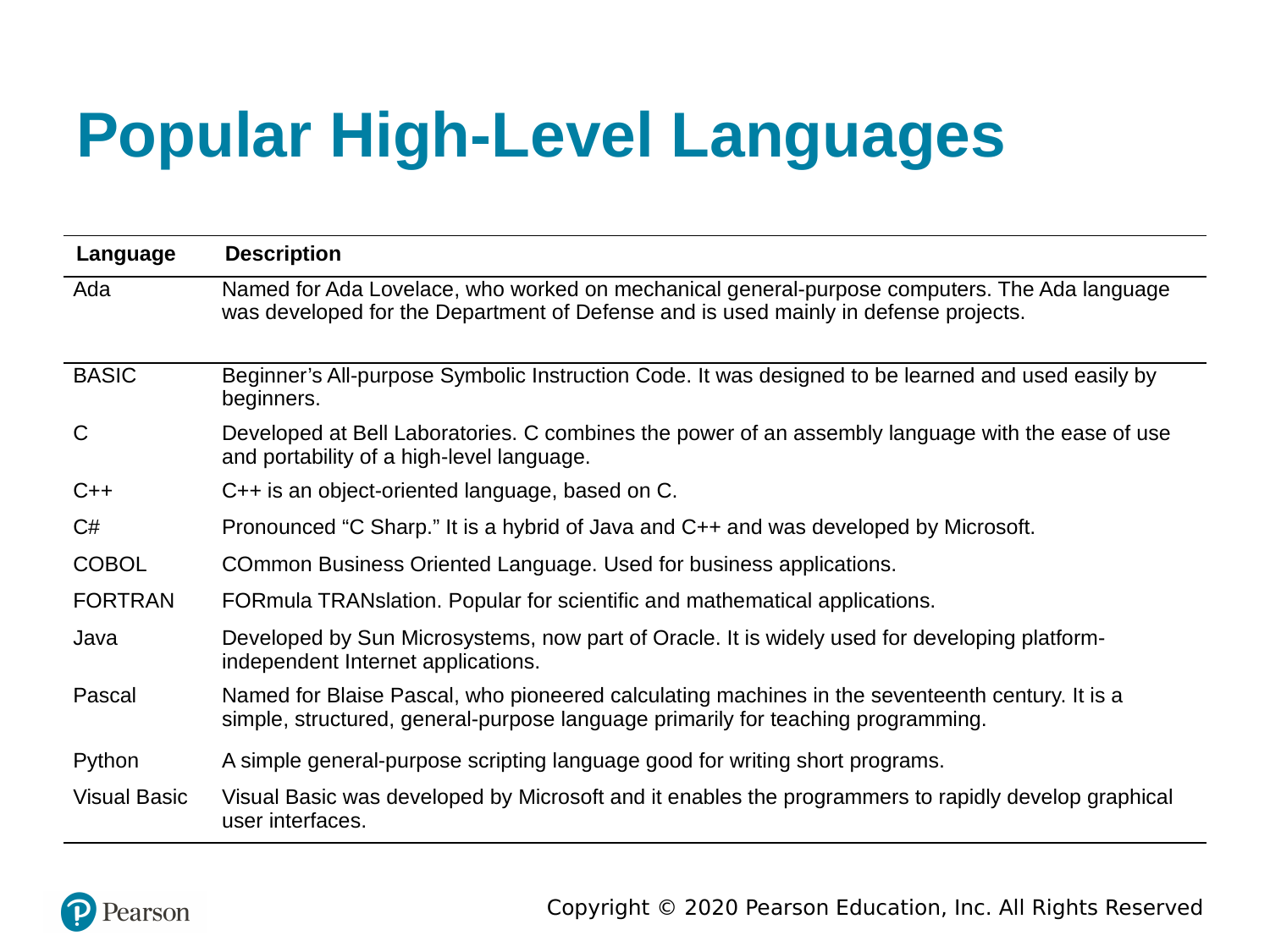

# Popular High-Level Languages
| Language | Description |
| --- | --- |
| Ada | Named for Ada Lovelace, who worked on mechanical general-purpose computers. The Ada language was developed for the Department of Defense and is used mainly in defense projects. |
| BASIC | Beginner’s All-purpose Symbolic Instruction Code. It was designed to be learned and used easily by beginners. |
| C | Developed at Bell Laboratories. C combines the power of an assembly language with the ease of use and portability of a high-level language. |
| C++ | C++ is an object-oriented language, based on C. |
| C# | Pronounced “C Sharp.” It is a hybrid of Java and C++ and was developed by Microsoft. |
| COBOL | COmmon Business Oriented Language. Used for business applications. |
| FORTRAN | FORmula TRANslation. Popular for scientific and mathematical applications. |
| Java | Developed by Sun Microsystems, now part of Oracle. It is widely used for developing platform-independent Internet applications. |
| Pascal | Named for Blaise Pascal, who pioneered calculating machines in the seventeenth century. It is a simple, structured, general-purpose language primarily for teaching programming. |
| Python | A simple general-purpose scripting language good for writing short programs. |
| Visual Basic | Visual Basic was developed by Microsoft and it enables the programmers to rapidly develop graphical user interfaces. |